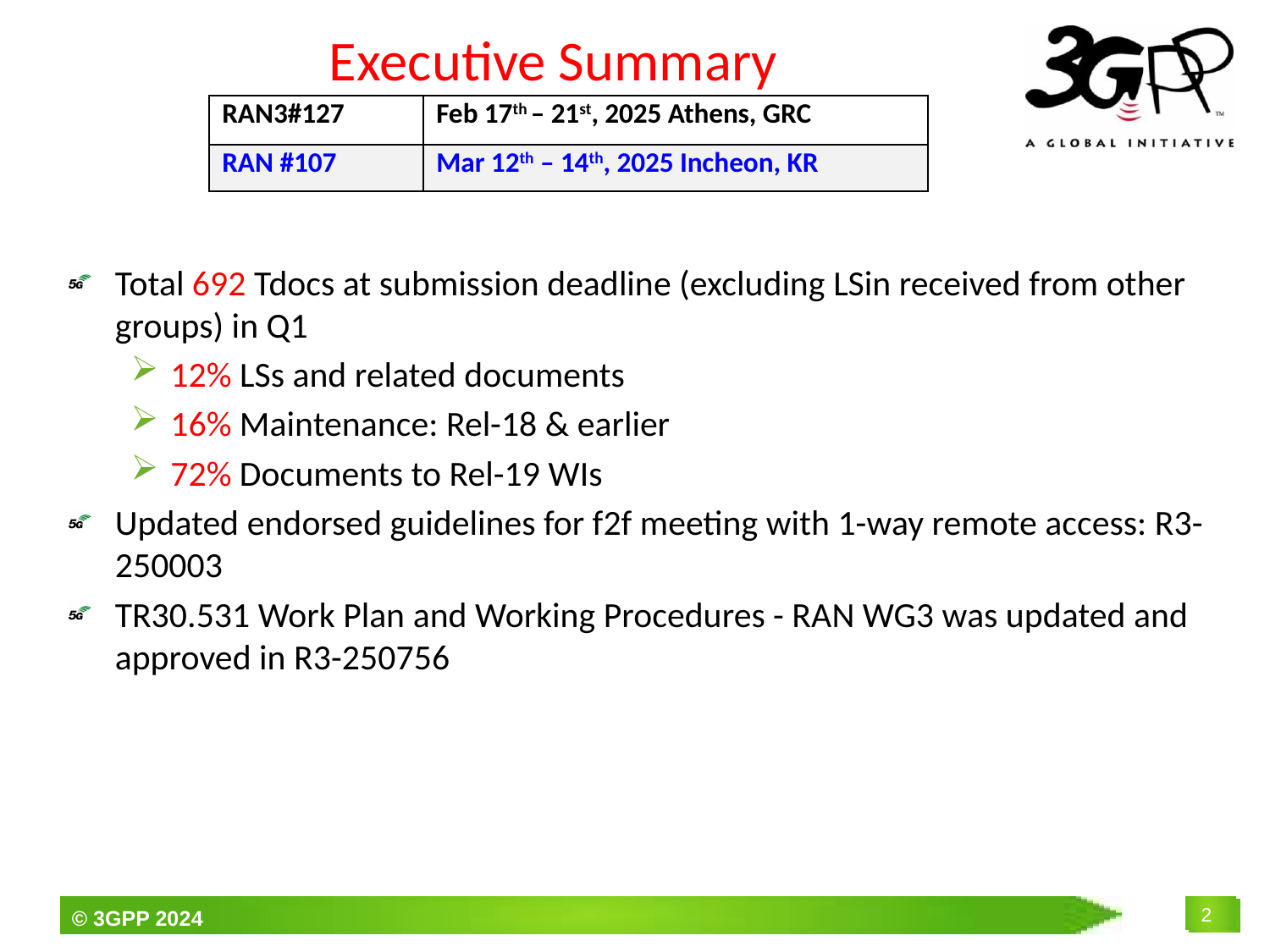

# Executive Summary
| RAN3#127 | Feb 17th – 21st, 2025 Athens, GRC |
| --- | --- |
| RAN #107 | Mar 12th – 14th, 2025 Incheon, KR |
Total 692 Tdocs at submission deadline (excluding LSin received from other groups) in Q1
12% LSs and related documents
16% Maintenance: Rel-18 & earlier
72% Documents to Rel-19 WIs
Updated endorsed guidelines for f2f meeting with 1-way remote access: R3-250003
TR30.531 Work Plan and Working Procedures - RAN WG3 was updated and approved in R3-250756

2